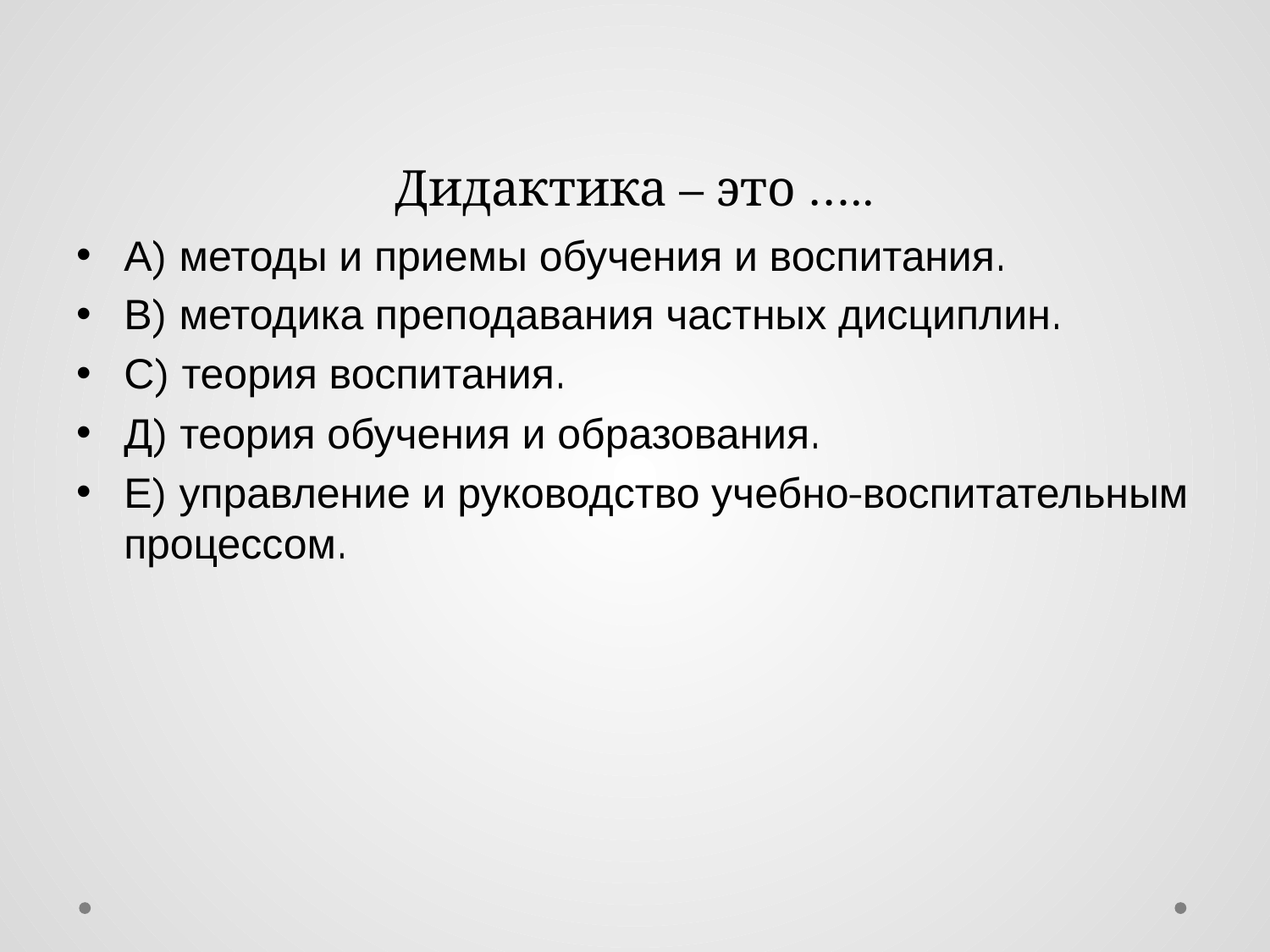

# Дидактика – это …..
А) методы и приемы обучения и воспитания.
В) методика преподавания частных дисциплин.
С) теория воспитания.
Д) теория обучения и образования.
Е) управление и руководство учебно-воспитательным процессом.